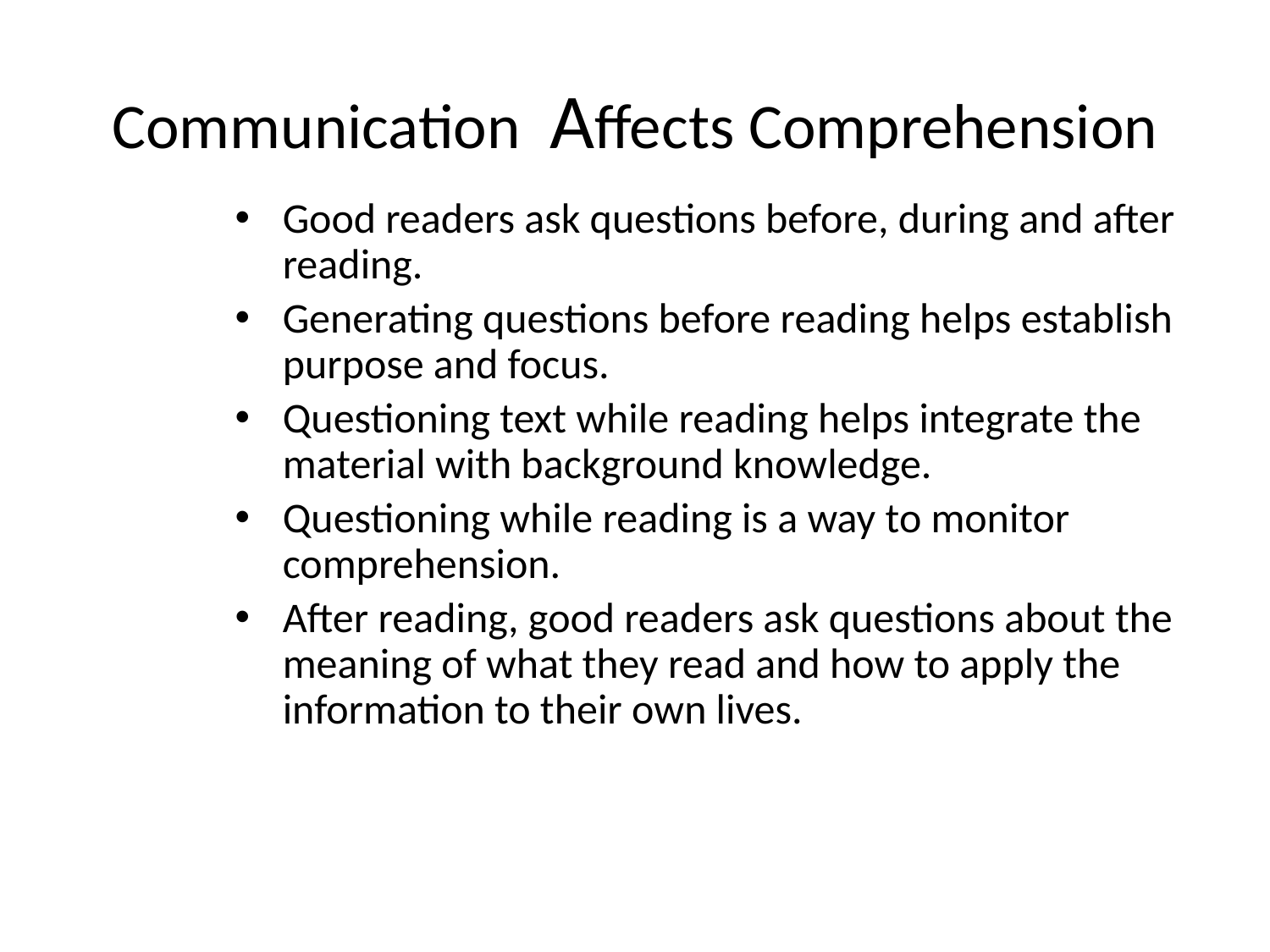

# Communication  Affects Comprehension
Good readers ask questions before, during and after reading.
Generating questions before reading helps establish purpose and focus.
Questioning text while reading helps integrate the material with background knowledge.
Questioning while reading is a way to monitor comprehension.
After reading, good readers ask questions about the meaning of what they read and how to apply the information to their own lives.